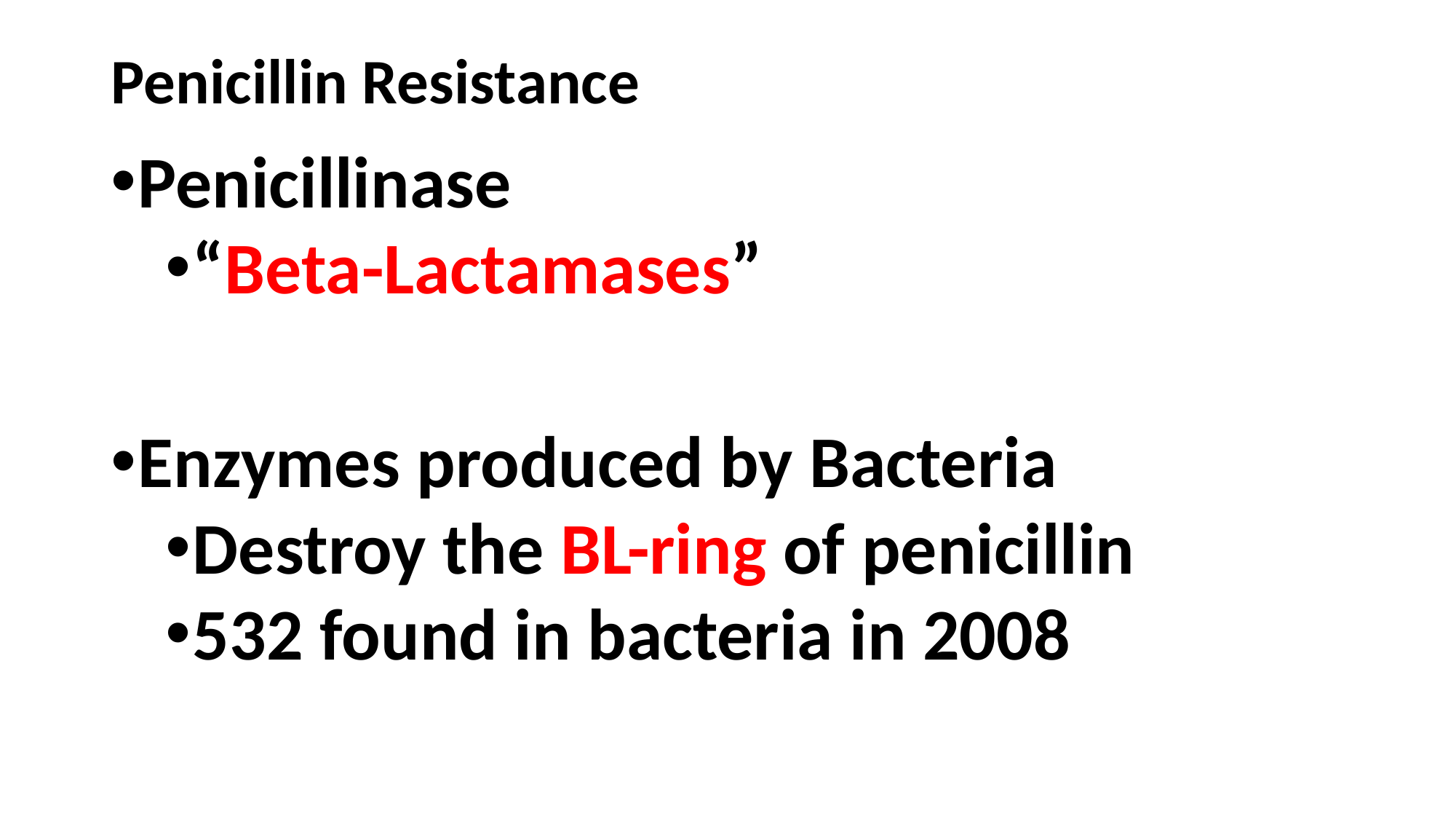

# Penicillin Resistance
Penicillinase
“Beta-Lactamases”

Enzymes produced by Bacteria
Destroy the BL-ring of penicillin
532 found in bacteria in 2008